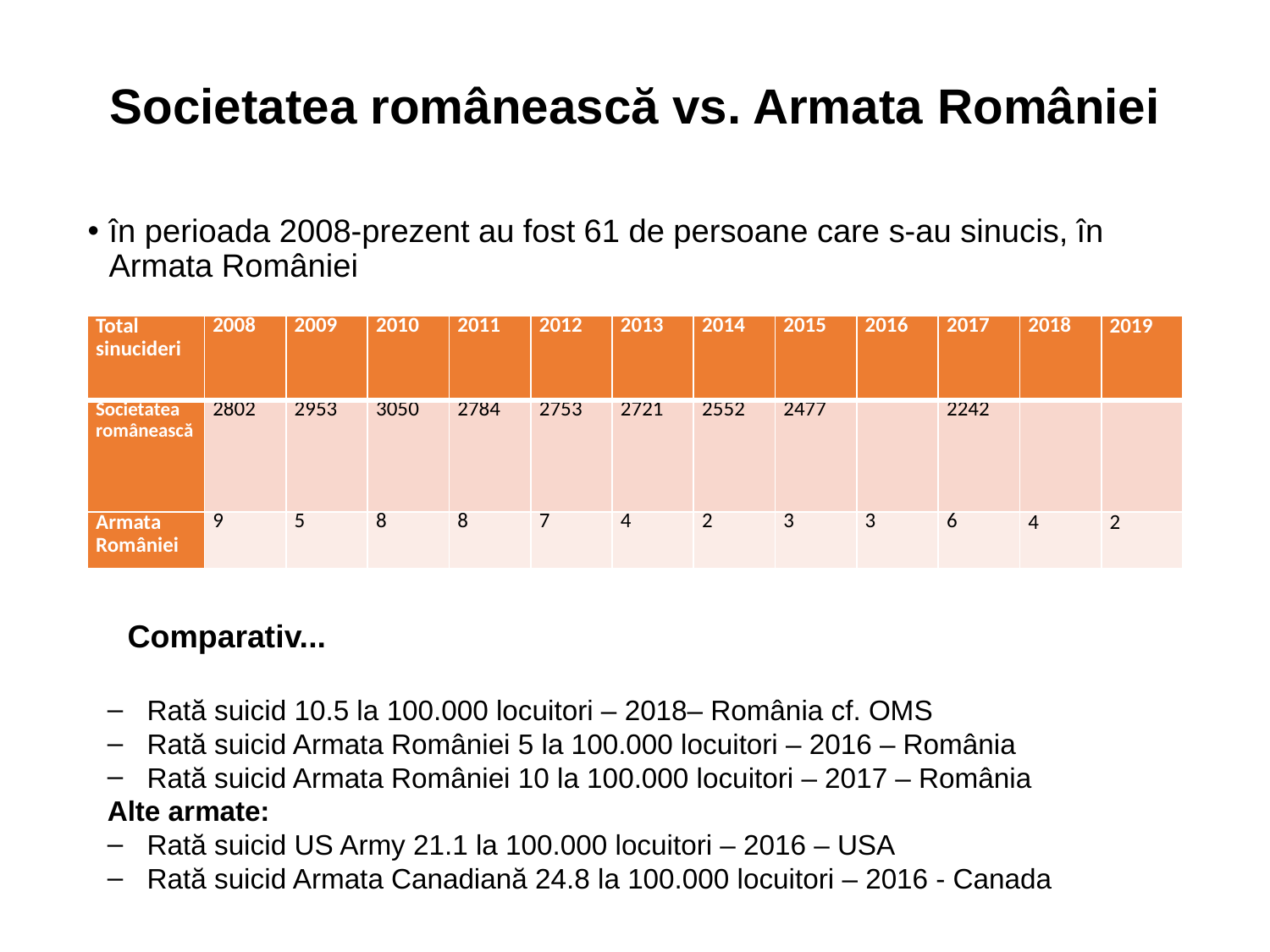

# Societatea românească vs. Armata României
în perioada 2008-prezent au fost 61 de persoane care s-au sinucis, în Armata României

| Total sinucideri | 2008 | 2009 | 2010 | 2011 | 2012 | 2013 | 2014 | 2015 | 2016 | 2017 | 2018 | 2019 |
| --- | --- | --- | --- | --- | --- | --- | --- | --- | --- | --- | --- | --- |
| Societatea românească | 2802 | 2953 | 3050 | 2784 | 2753 | 2721 | 2552 | 2477 |  | 2242 |  |  |
| Armata României | 9 | 5 | 8 | 8 | 7 | 4 | 2 | 3 | 3 | 6 | 4 | 2 |
Comparativ...
Rată suicid 10.5 la 100.000 locuitori – 2018– România cf. OMS
Rată suicid Armata României 5 la 100.000 locuitori – 2016 – România
Rată suicid Armata României 10 la 100.000 locuitori – 2017 – România
Alte armate:
Rată suicid US Army 21.1 la 100.000 locuitori – 2016 – USA
Rată suicid Armata Canadiană 24.8 la 100.000 locuitori – 2016 - Canada